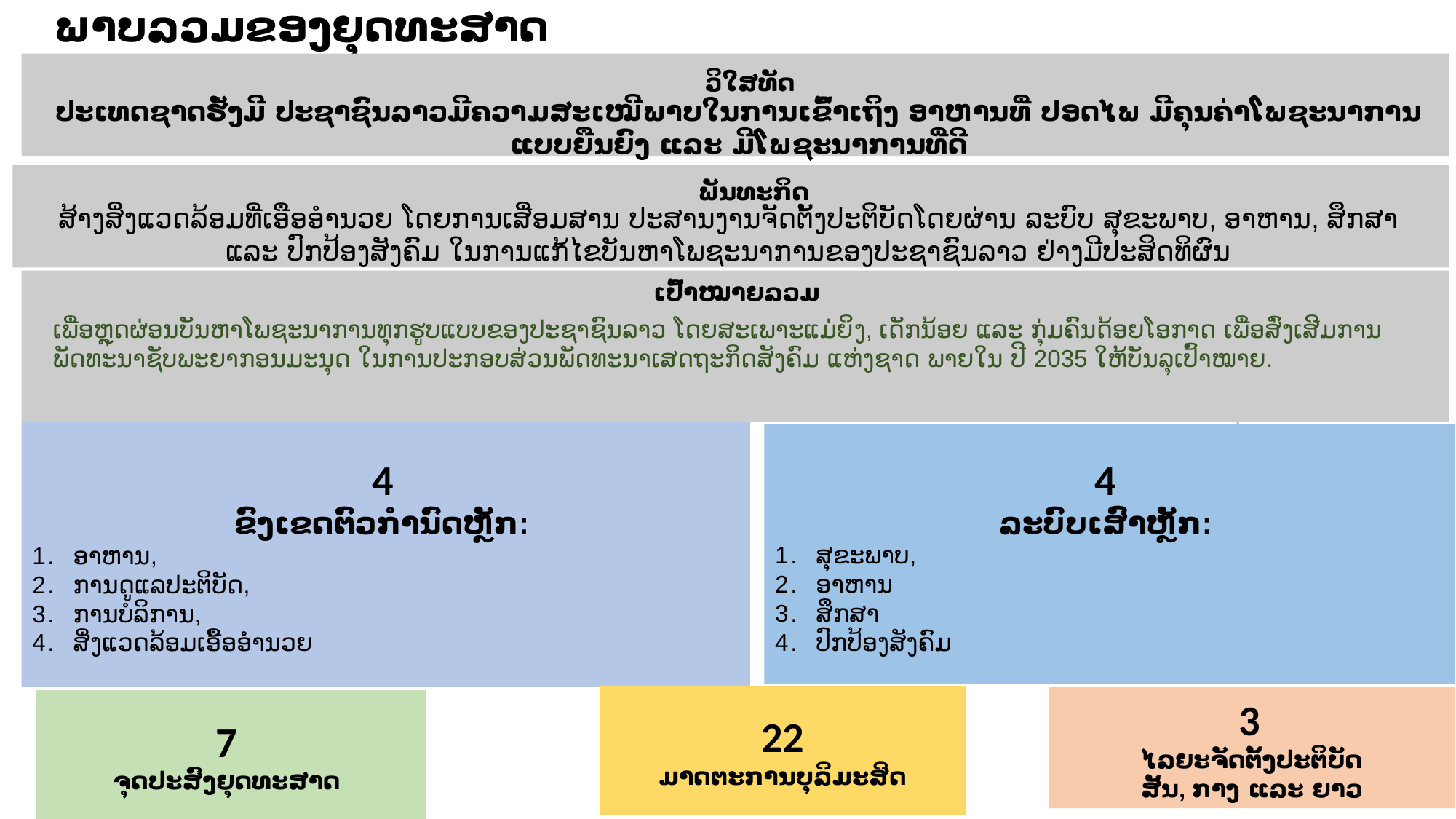

# ພາບລວມຂອງຍຸດທະສາດ

ວິໃສທັດ
ປະເທດຊາດຮັ່ງມີ ປະຊາຊົນລາວມີຄວາມສະເໝີພາບໃນການເຂົ້າເຖິງ ອາຫານທີ່ ປອດໄພ ມີຄຸນຄ່າໂພຊະນາການ ແບບຍືນຍົງ ແລະ ມີໂພຊະນາການທີ່ດີ

ພັນທະກິດ
ສ້າງສິ່ງແວດລ້ອມທີ່ເອືອອຳນວຍ ໂດຍການເສື່ອມສານ ປະສານງານຈັດຕັ້ງປະຕິບັດໂດຍຜ່ານ ລະບົບ ສຸຂະພາບ, ອາຫານ, ສຶກສາ ແລະ ປົກປ້ອງສັງຄົມ ໃນການແກ້ໄຂບັນຫາໂພຊະນາການຂອງປະຊາຊົນລາວ ຢ່າງມີປະສິດທິຜົນ

ເປົ້າໝາຍລວມ
ເພື່ອຫຼຸດຜ່ອນບັນຫາໂພຊະນາການທຸກຮູບແບບຂອງປະຊາຊົນລາວ ໂດຍສະເພາະແມ່ຍິງ, ເດັກນ້ອຍ ແລະ ກຸ່ມຄົນດ້ອຍໂອກາດ ເພື່ອສົ່ງເສີມການພັດທະນາຊັບພະຍາກອນມະນຸດ ໃນການປະກອບສ່ວນພັດທະນາເສດຖະກິດສັງຄົມ ແຫ່ງຊາດ ພາຍໃນ ປີ 2035 ໃຫ້ບັນລຸເປົ້າໝາຍ.
4
ຂົງເຂດຕົວກໍານົດຫຼັກ:
ອາຫານ,
ການດູແລປະຕິບັດ,
ການບໍລິການ,
ສິ່ງແວດລ້ອມເອື້ອອໍານວຍ
4
ລະບົບເສົາຫຼັກ:
ສຸຂະພາບ,
ອາຫານ
ສຶກສາ
ປົກປ້ອງສັງຄົມ

22
ມາດຕະການບຸລິມະສິດ
3
ໄລຍະຈັດຕັ້ງປະຕິບັດ
ສັ້ນ, ກາງ ແລະ ຍາວ
7
ຈຸດປະສົງຍຸດທະສາດ